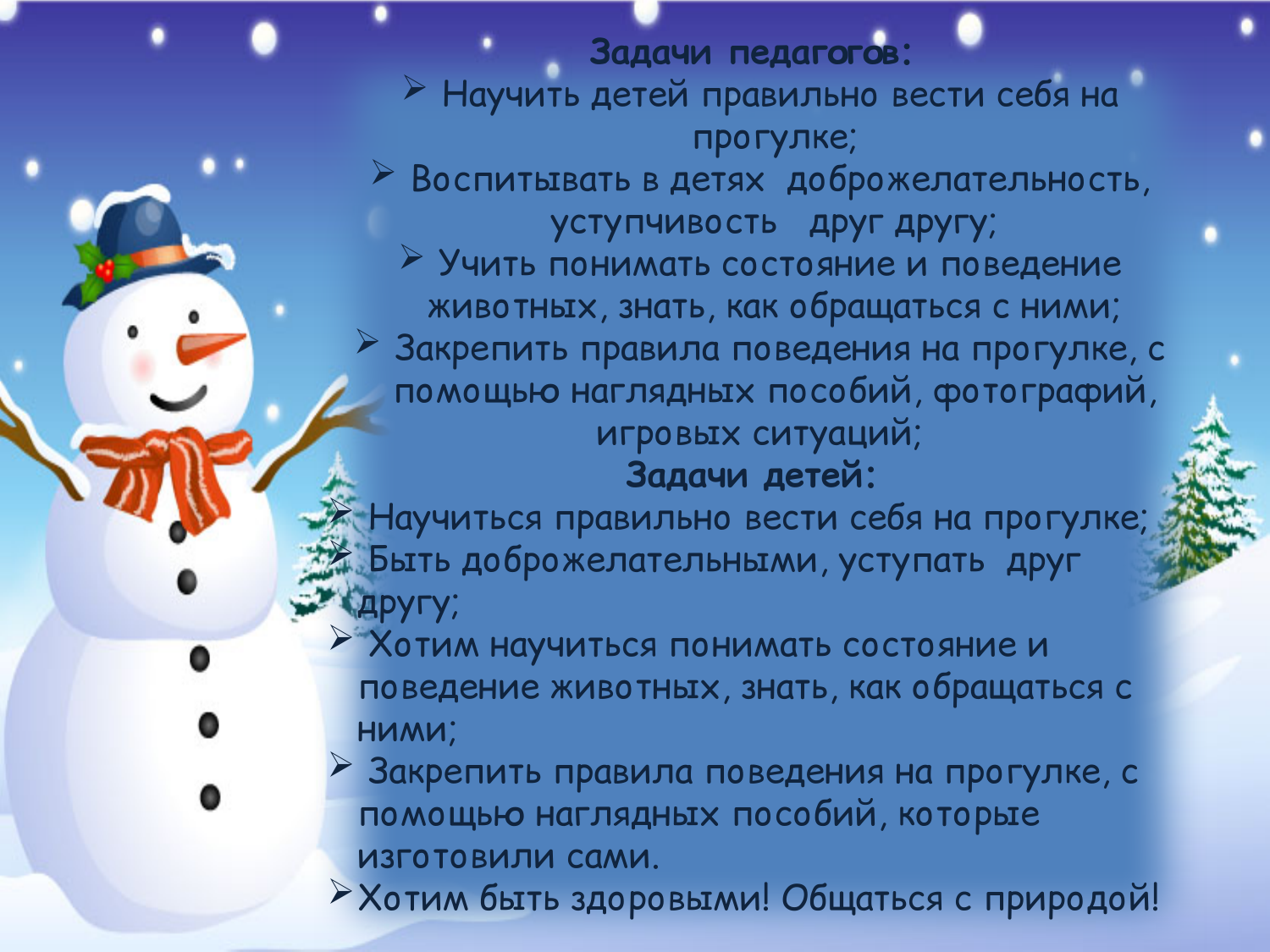

Задачи педагогов:
 Научить детей правильно вести себя на прогулке;
 Воспитывать в детях  доброжелательность, уступчивость   друг другу;
 Учить понимать состояние и поведение животных, знать, как обращаться с ними;
 Закрепить правила поведения на прогулке, с помощью наглядных пособий, фотографий,
игровых ситуаций;
Задачи детей:
 Научиться правильно вести себя на прогулке;
 Быть доброжелательными, уступать  друг другу;
 Хотим научиться понимать состояние и поведение животных, знать, как обращаться с ними;
 Закрепить правила поведения на прогулке, с помощью наглядных пособий, которые изготовили сами.
Хотим быть здоровыми! Общаться с природой!